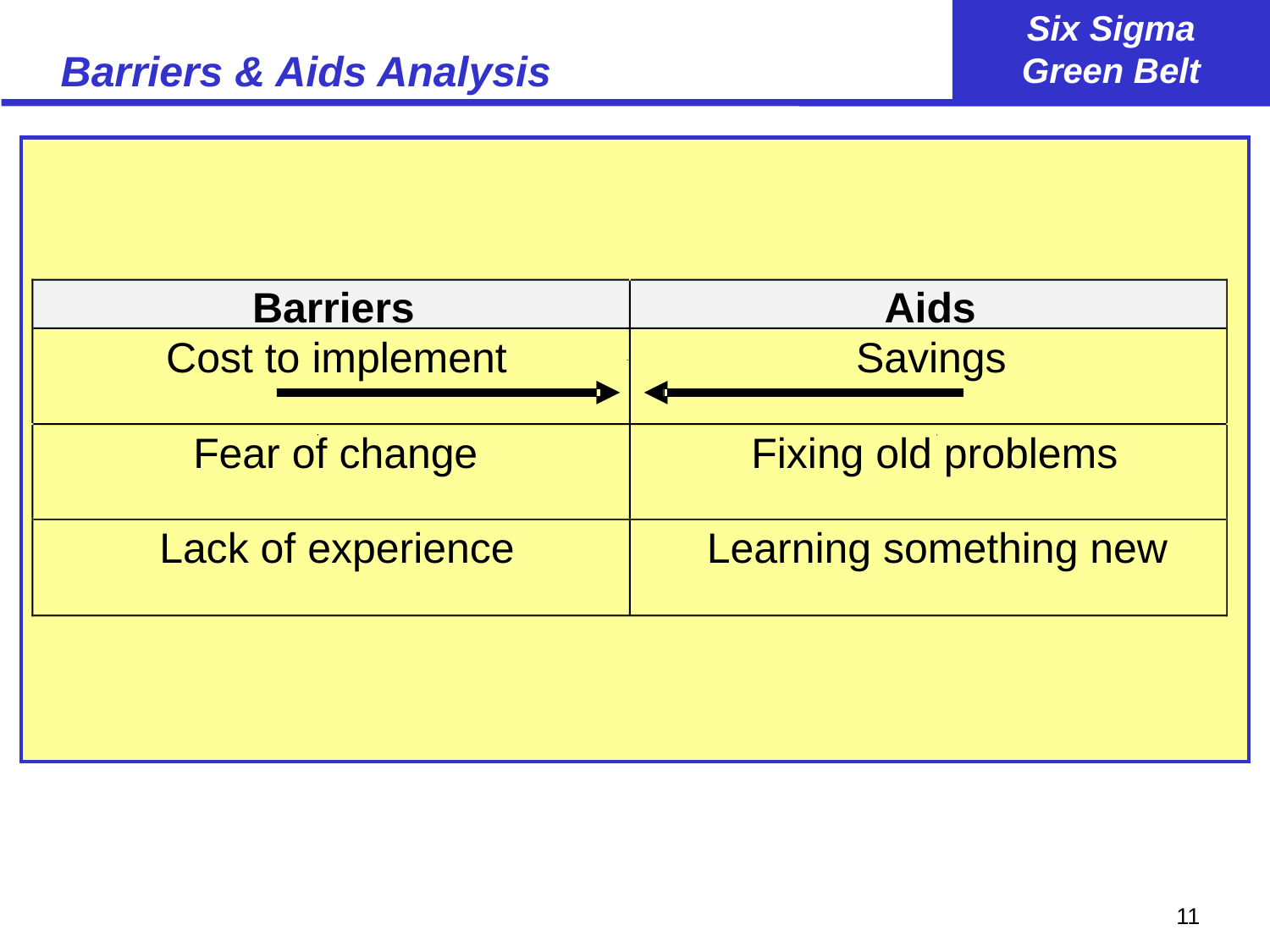

# Barriers & Aids Analysis

Barriers

Aids

Cost to implement

Savings

Fear of change

Fixing old problems

Lack of experience

Learning something new